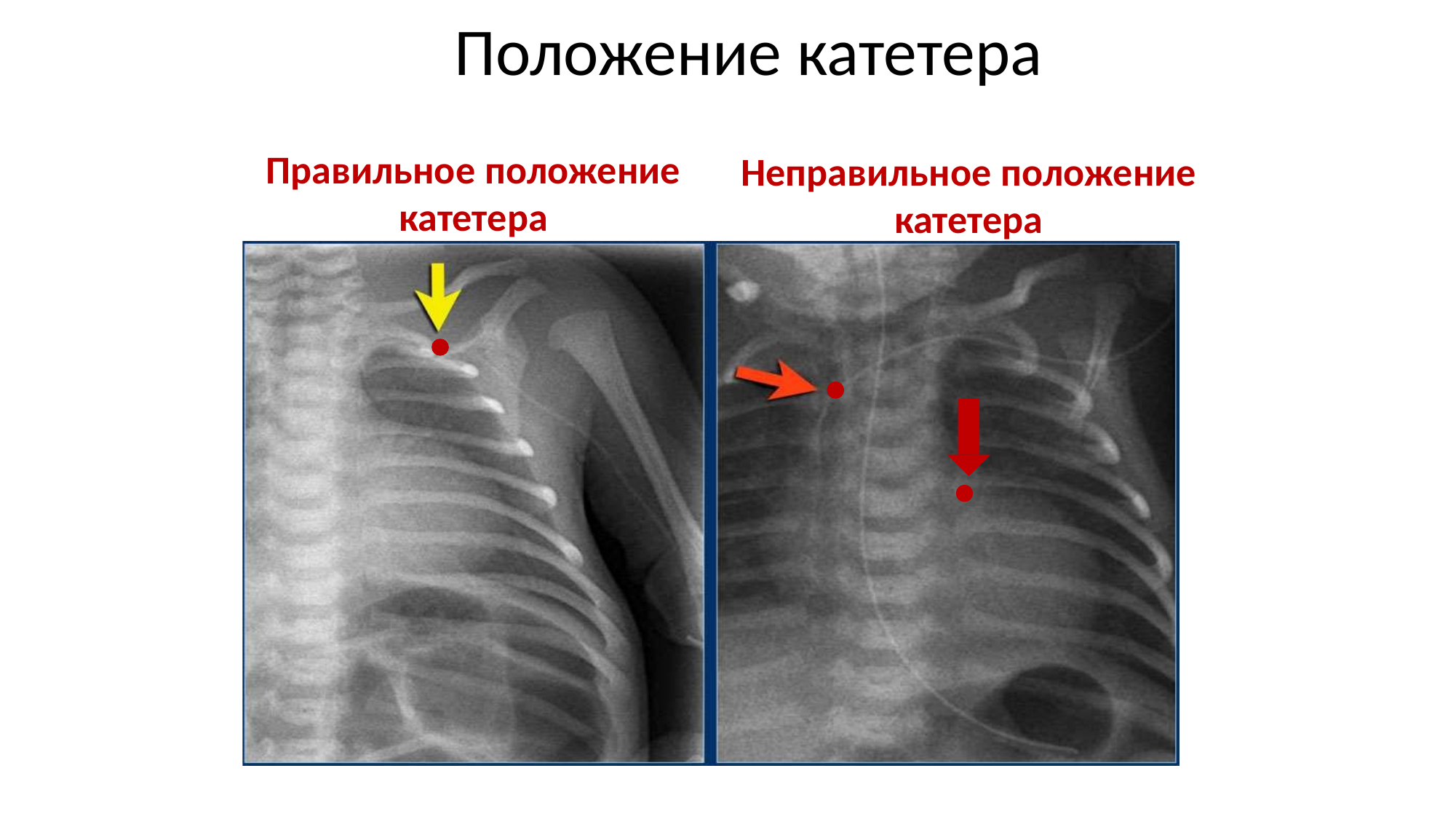

# Положение катетера
Правильное положение
катетера
Неправильное положение
катетера